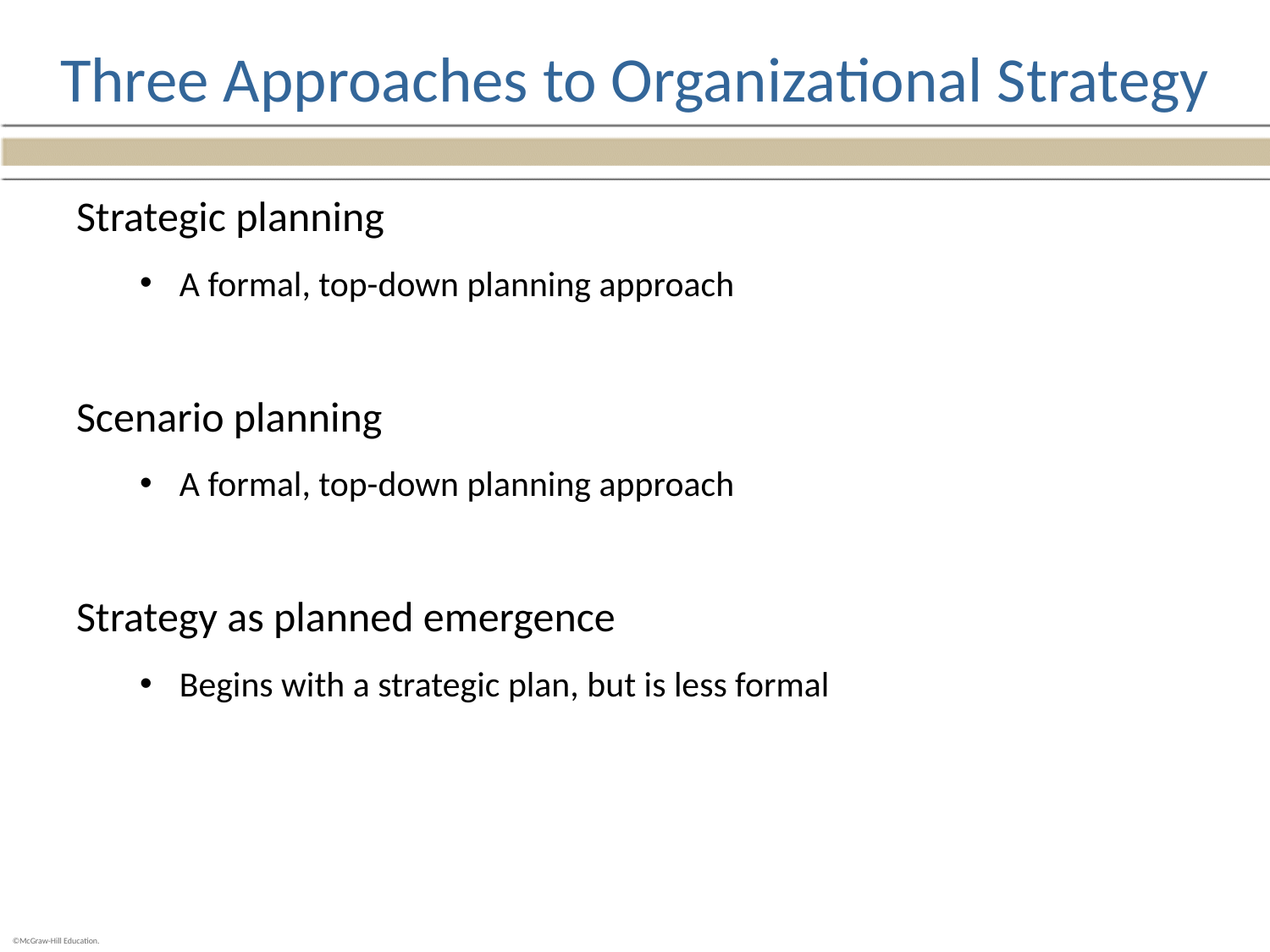

# Three Approaches to Organizational Strategy
Strategic planning
A formal, top-down planning approach

Scenario planning
A formal, top-down planning approach

Strategy as planned emergence
Begins with a strategic plan, but is less formal